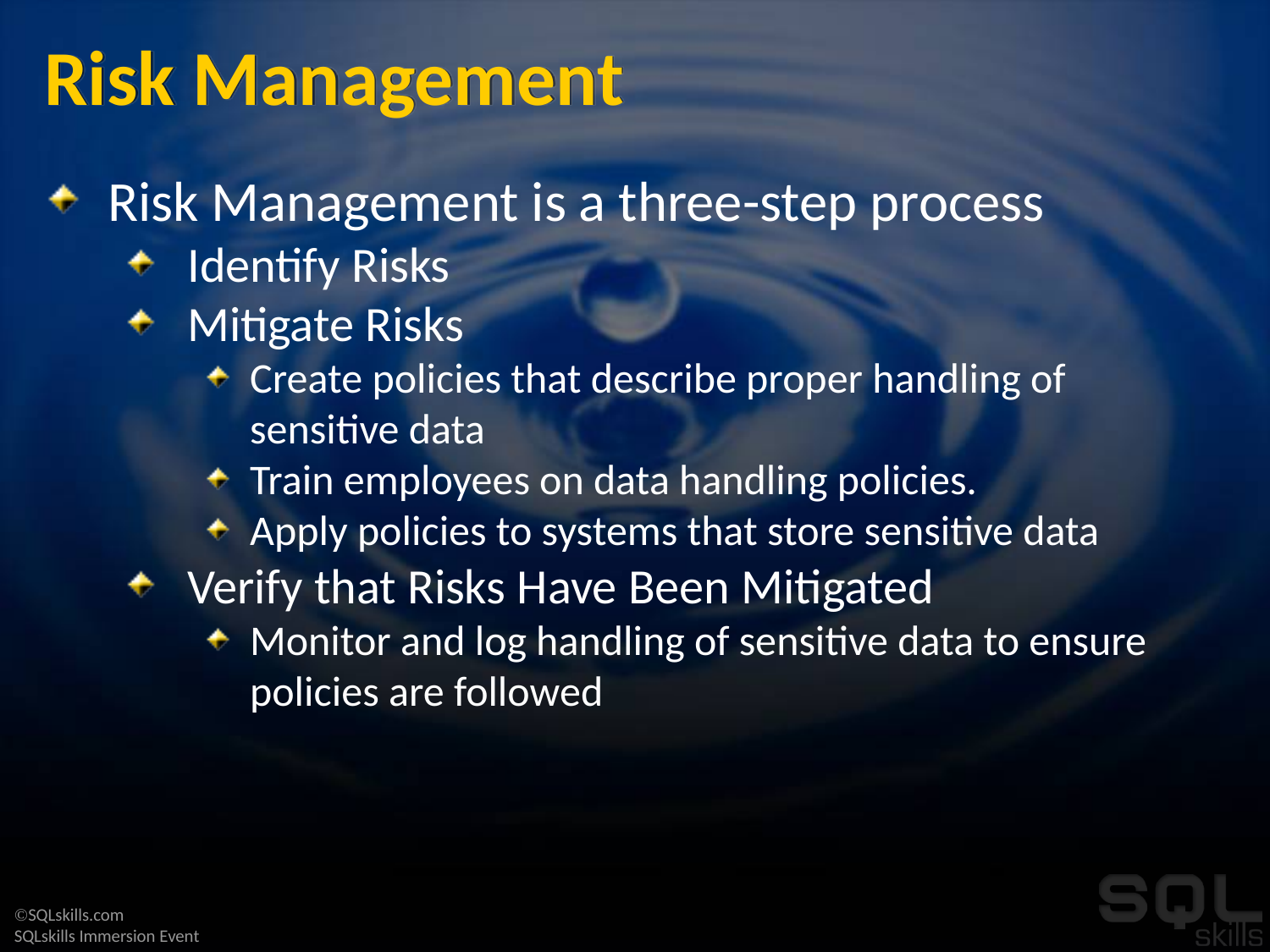

# Risk Management
Risk Management is a three-step process
Identify Risks
Mitigate Risks
Create policies that describe proper handling of sensitive data
Train employees on data handling policies.
Apply policies to systems that store sensitive data
Verify that Risks Have Been Mitigated
Monitor and log handling of sensitive data to ensure policies are followed